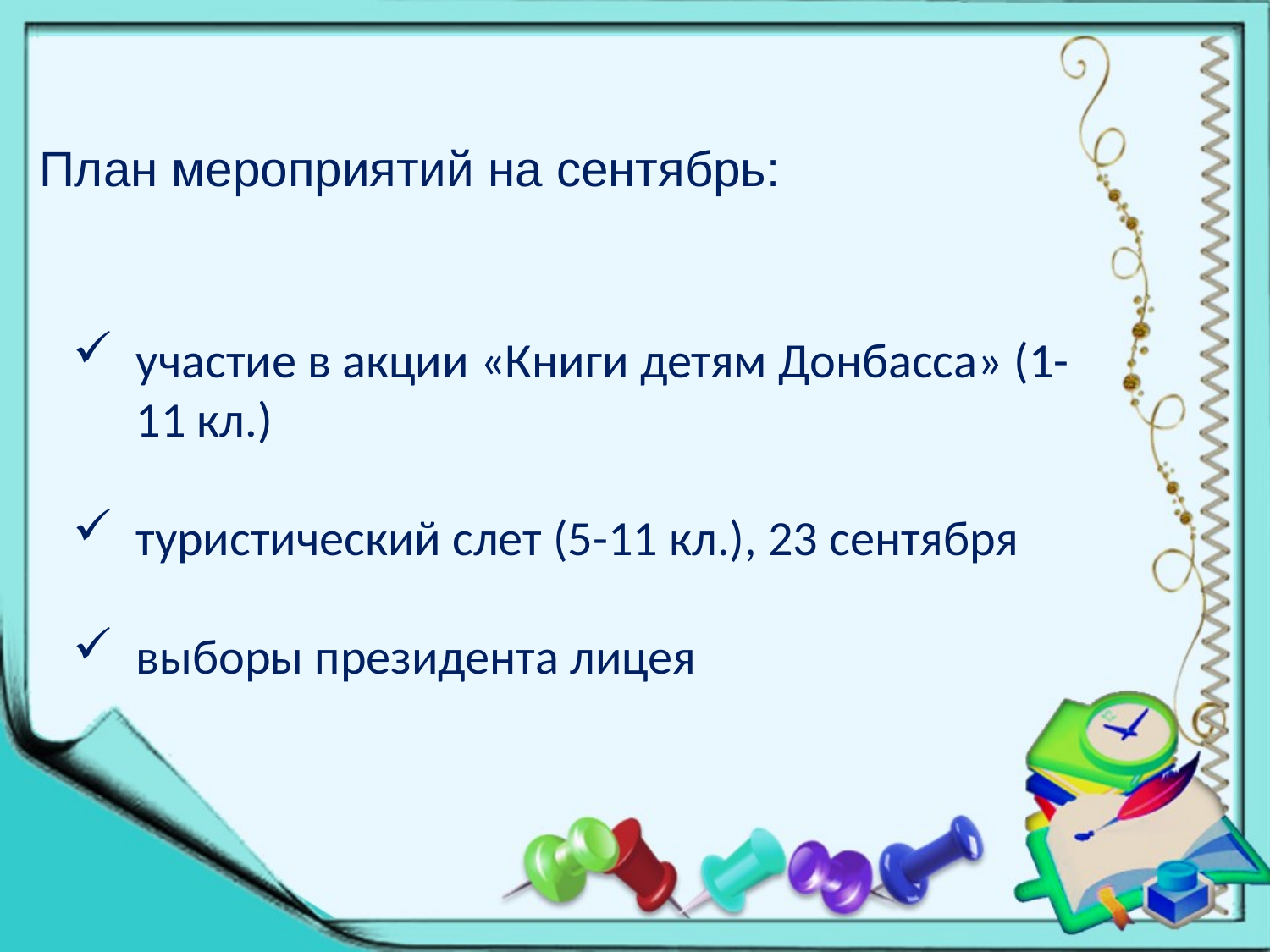

# План мероприятий на сентябрь:
участие в акции «Книги детям Донбасса» (1-11 кл.)

туристический слет (5-11 кл.), 23 сентября

выборы президента лицея